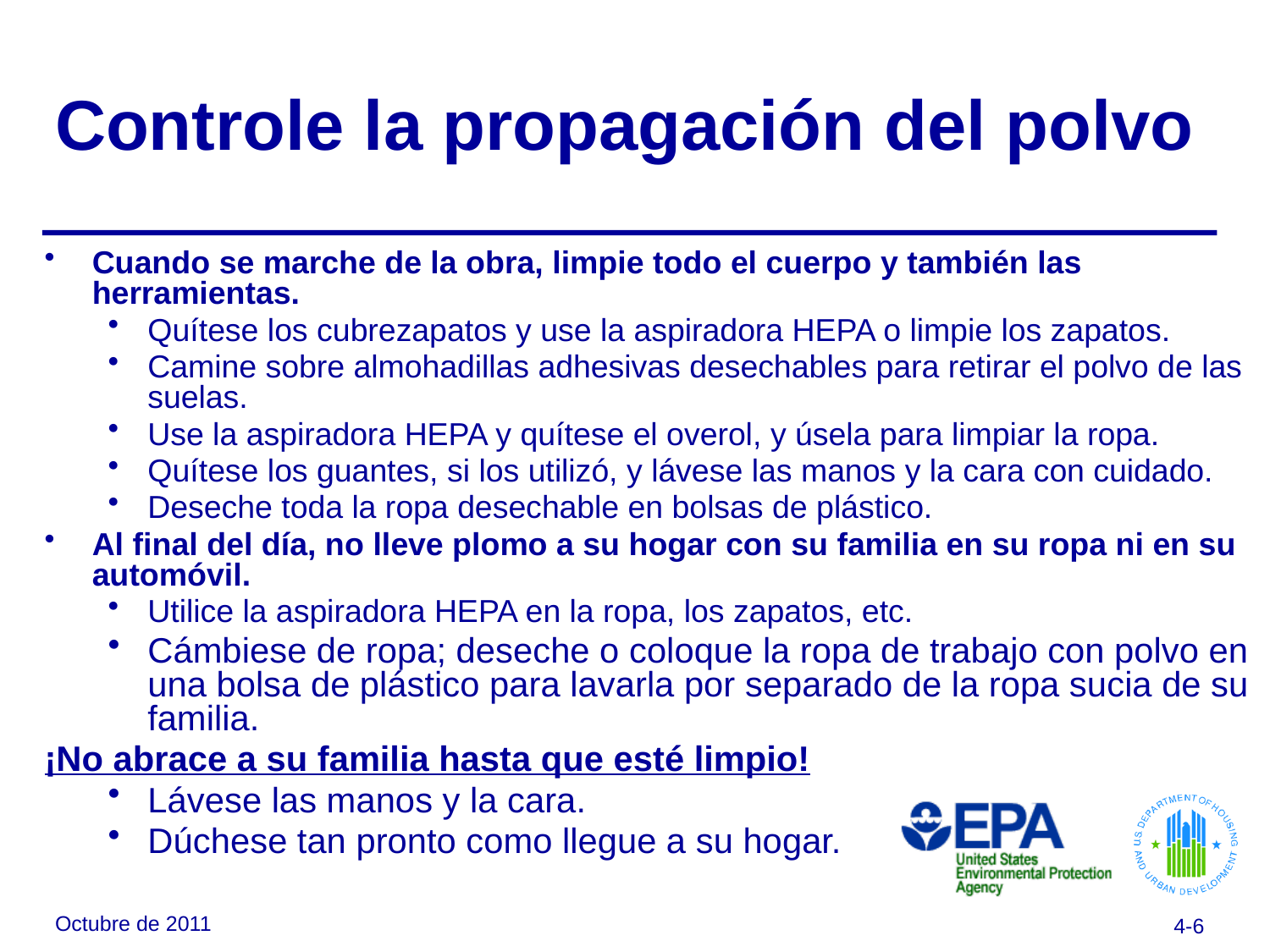

# Controle la propagación del polvo
Cuando se marche de la obra, limpie todo el cuerpo y también las herramientas.
Quítese los cubrezapatos y use la aspiradora HEPA o limpie los zapatos.
Camine sobre almohadillas adhesivas desechables para retirar el polvo de las suelas.
Use la aspiradora HEPA y quítese el overol, y úsela para limpiar la ropa.
Quítese los guantes, si los utilizó, y lávese las manos y la cara con cuidado.
Deseche toda la ropa desechable en bolsas de plástico.
Al final del día, no lleve plomo a su hogar con su familia en su ropa ni en su automóvil.
Utilice la aspiradora HEPA en la ropa, los zapatos, etc.
Cámbiese de ropa; deseche o coloque la ropa de trabajo con polvo en una bolsa de plástico para lavarla por separado de la ropa sucia de su familia.
¡No abrace a su familia hasta que esté limpio!
Lávese las manos y la cara.
Dúchese tan pronto como llegue a su hogar.
Octubre de 2011
4-6